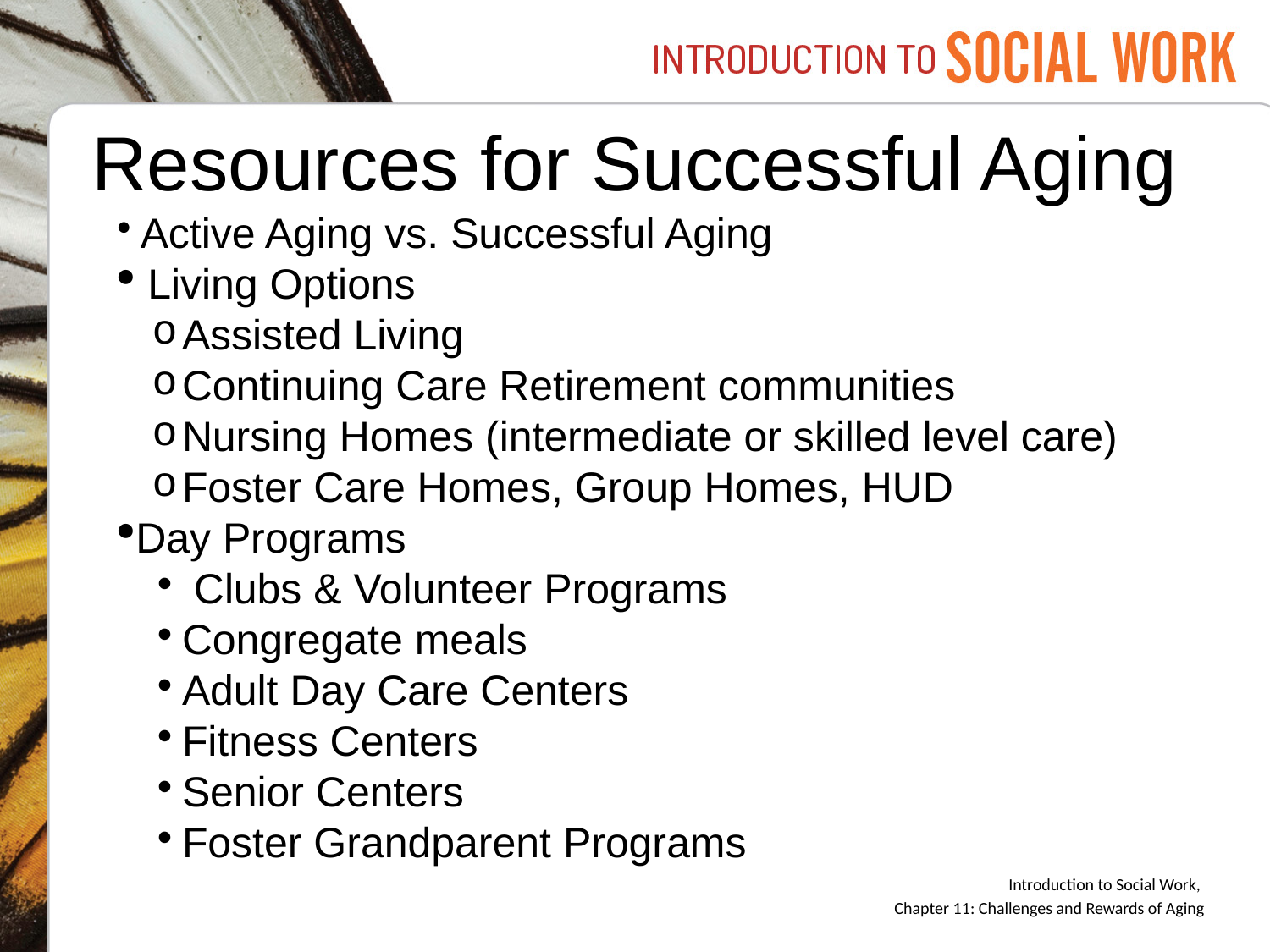

# Resources for Successful Aging
 Active Aging vs. Successful Aging
 Living Options
Assisted Living
Continuing Care Retirement communities
Nursing Homes (intermediate or skilled level care)
Foster Care Homes, Group Homes, HUD
Day Programs
 Clubs & Volunteer Programs
Congregate meals
Adult Day Care Centers
Fitness Centers
Senior Centers
Foster Grandparent Programs

Introduction to Social Work,
Chapter 11: Challenges and Rewards of Aging